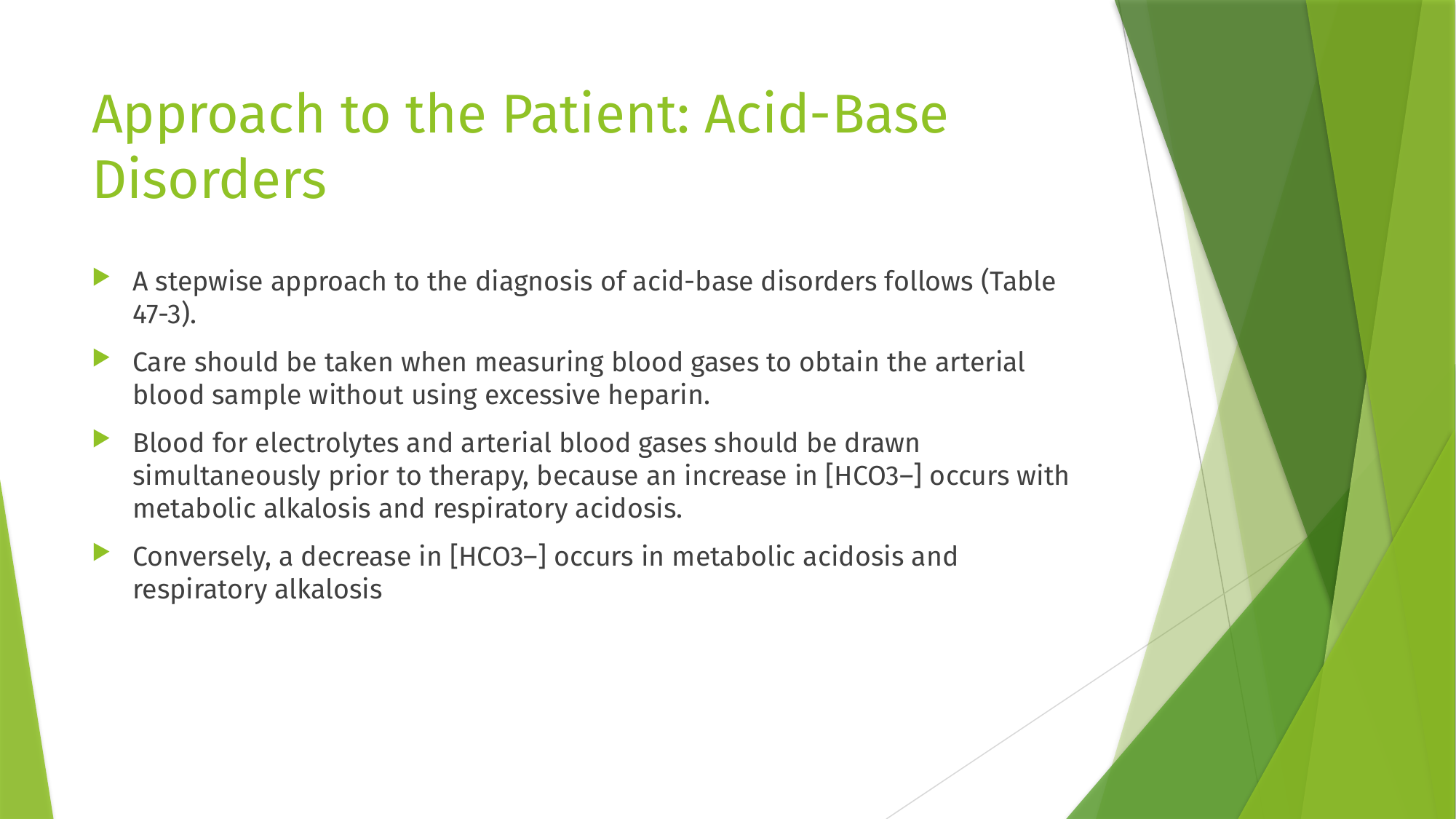

# Approach to the Patient: Acid-Base Disorders
A stepwise approach to the diagnosis of acid-base disorders follows (Table 47-3).
Care should be taken when measuring blood gases to obtain the arterial blood sample without using excessive heparin.
Blood for electrolytes and arterial blood gases should be drawn simultaneously prior to therapy, because an increase in [HCO3–] occurs with metabolic alkalosis and respiratory acidosis.
Conversely, a decrease in [HCO3–] occurs in metabolic acidosis and respiratory alkalosis